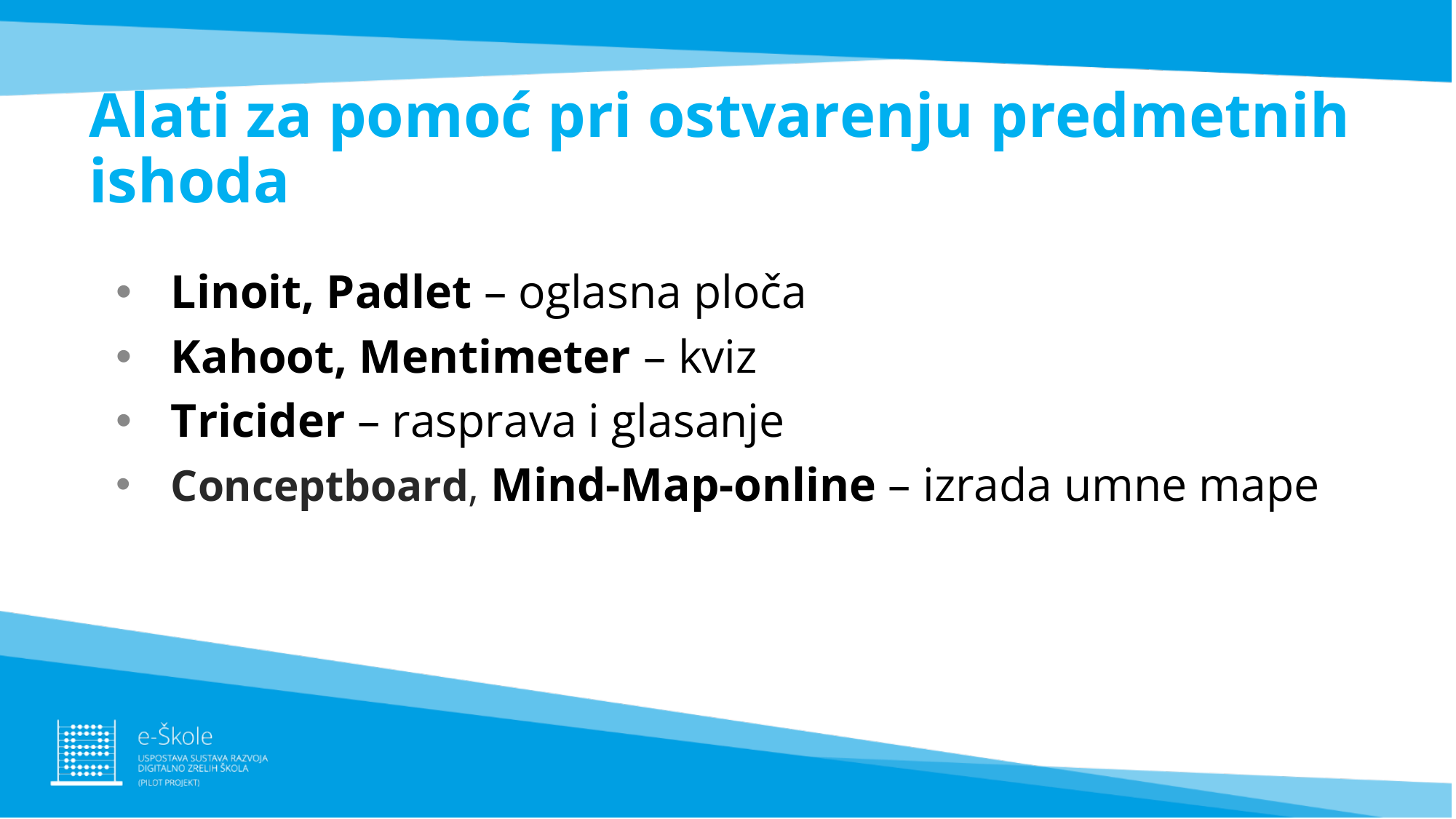

# Alati za pomoć pri ostvarenju predmetnih  ishoda
Linoit, Padlet – oglasna ploča
Kahoot, Mentimeter – kviz
Tricider – rasprava i glasanje
Conceptboard, Mind-Map-online – izrada umne mape